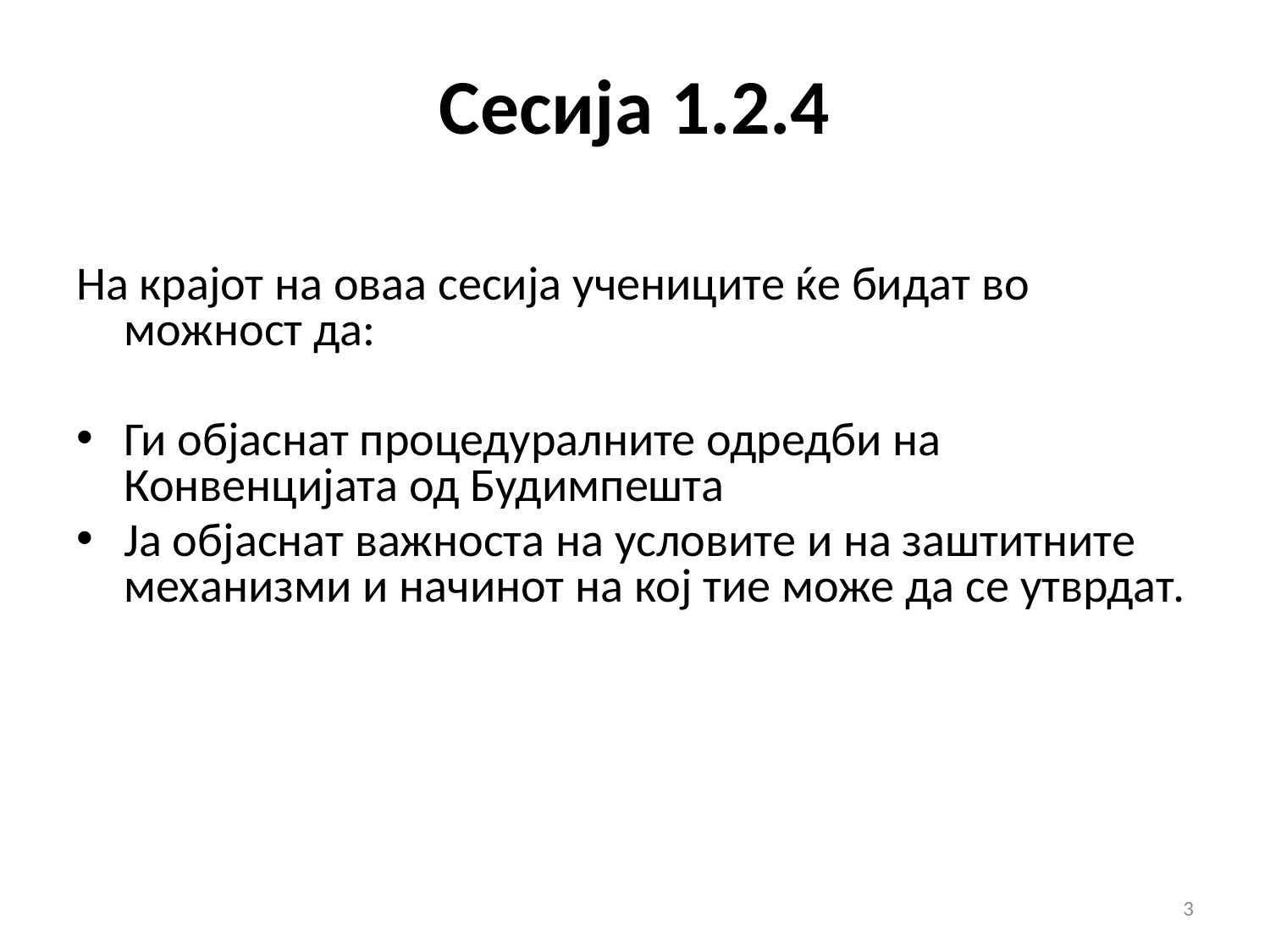

# Сесија 1.2.4

На крајот на оваа сесија учениците ќе бидат во можност да:

Ги објаснат процедуралните одредби на Конвенцијата од Будимпешта
Ја објаснат важноста на условите и на заштитните механизми и начинот на кој тие може да се утврдат.

3